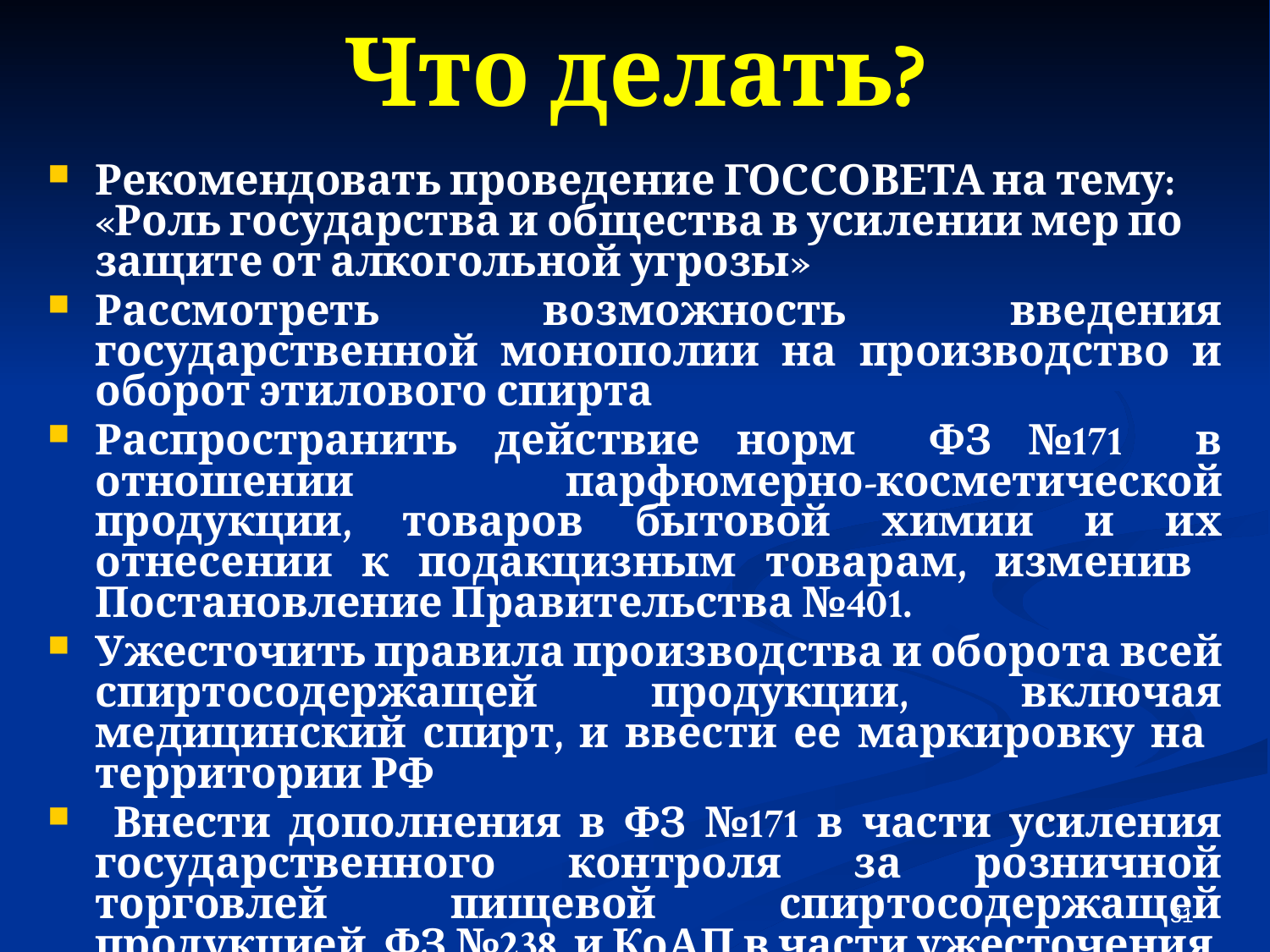

# Что делать?
Рекомендовать проведение ГОССОВЕТА на тему: «Роль государства и общества в усилении мер по защите от алкогольной угрозы»
Рассмотреть возможность введения государственной монополии на производство и оборот этилового спирта
Распространить действие норм  ФЗ №171  в отношении парфюмерно-косметической продукции, товаров бытовой химии и их отнесении к подакцизным товарам, изменив  Постановление Правительства №401.
Ужесточить правила производства и оборота всей спиртосодержащей продукции, включая медицинский спирт, и ввести ее маркировку на  территории РФ
 Внести дополнения в ФЗ №171 в части усиления государственного контроля за розничной торговлей пищевой спиртосодержащей продукцией, ФЗ №238  и КоАП в части ужесточения  санкций
31